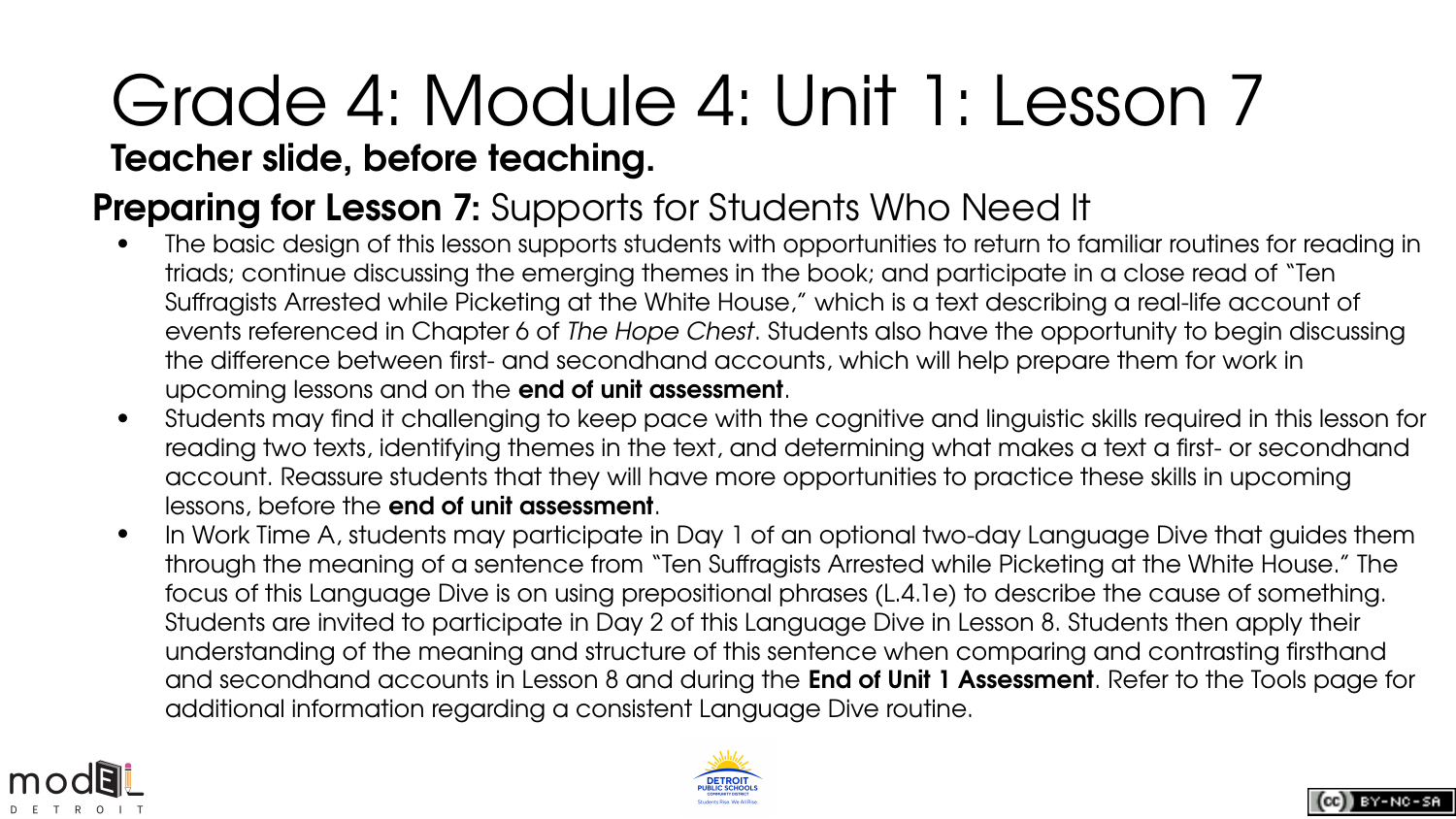

# Grade 4: Module 4: Unit 1: Lesson 7
Teacher slide, before teaching.

Preparing for Lesson 7: Supports for Students Who Need It
The basic design of this lesson supports students with opportunities to return to familiar routines for reading in triads; continue discussing the emerging themes in the book; and participate in a close read of “Ten Suffragists Arrested while Picketing at the White House,” which is a text describing a real-life account of events referenced in Chapter 6 of The Hope Chest. Students also have the opportunity to begin discussing the difference between first- and secondhand accounts, which will help prepare them for work in upcoming lessons and on the end of unit assessment.
Students may find it challenging to keep pace with the cognitive and linguistic skills required in this lesson for reading two texts, identifying themes in the text, and determining what makes a text a first- or secondhand account. Reassure students that they will have more opportunities to practice these skills in upcoming lessons, before the end of unit assessment.
In Work Time A, students may participate in Day 1 of an optional two-day Language Dive that guides them through the meaning of a sentence from “Ten Suffragists Arrested while Picketing at the White House.” The focus of this Language Dive is on using prepositional phrases (L.4.1e) to describe the cause of something. Students are invited to participate in Day 2 of this Language Dive in Lesson 8. Students then apply their understanding of the meaning and structure of this sentence when comparing and contrasting firsthand and secondhand accounts in Lesson 8 and during the End of Unit 1 Assessment. Refer to the Tools page for additional information regarding a consistent Language Dive routine.